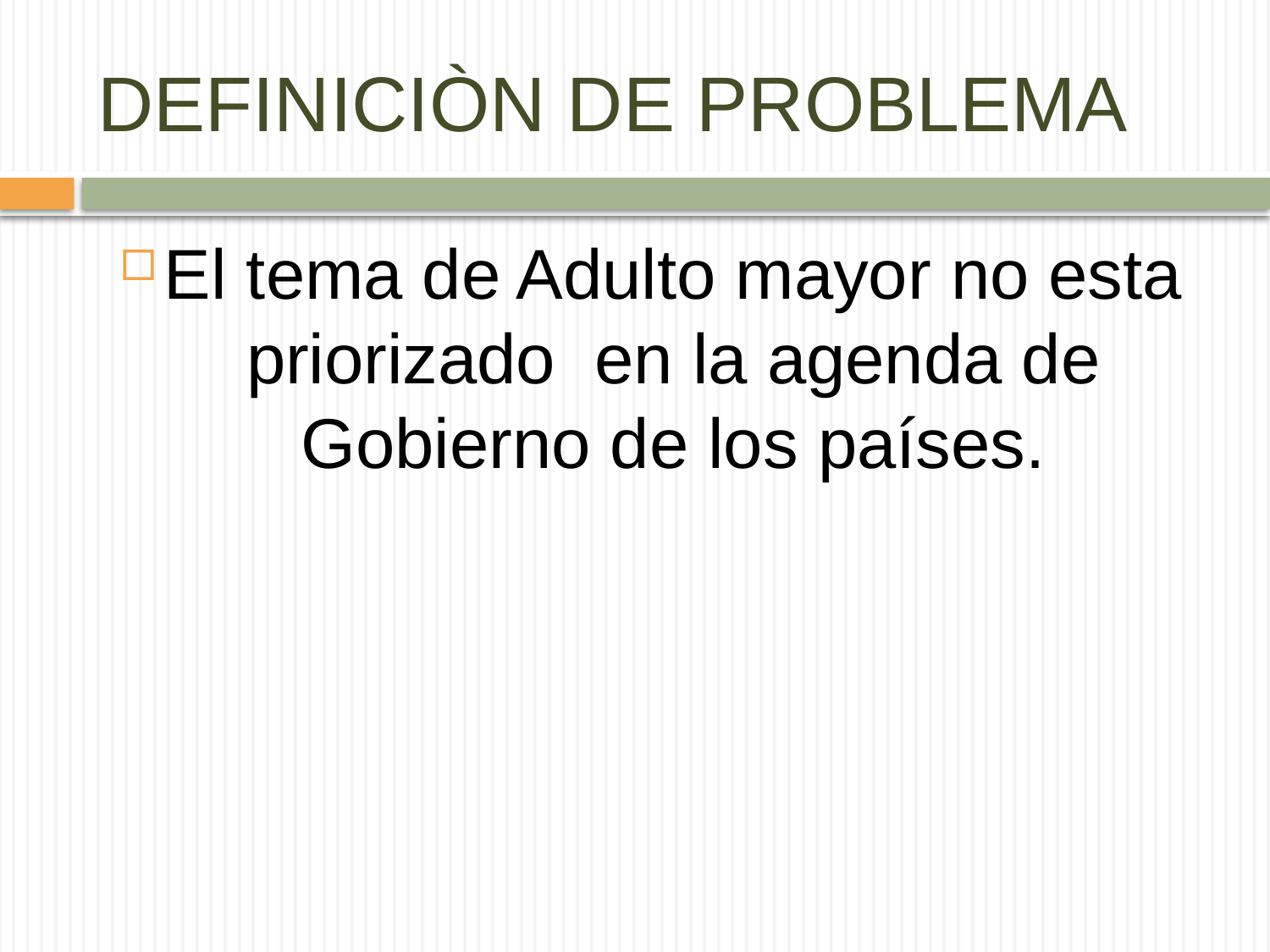

# DEFINICIÒN DE PROBLEMA
El tema de Adulto mayor no esta priorizado  en la agenda de Gobierno de los países.